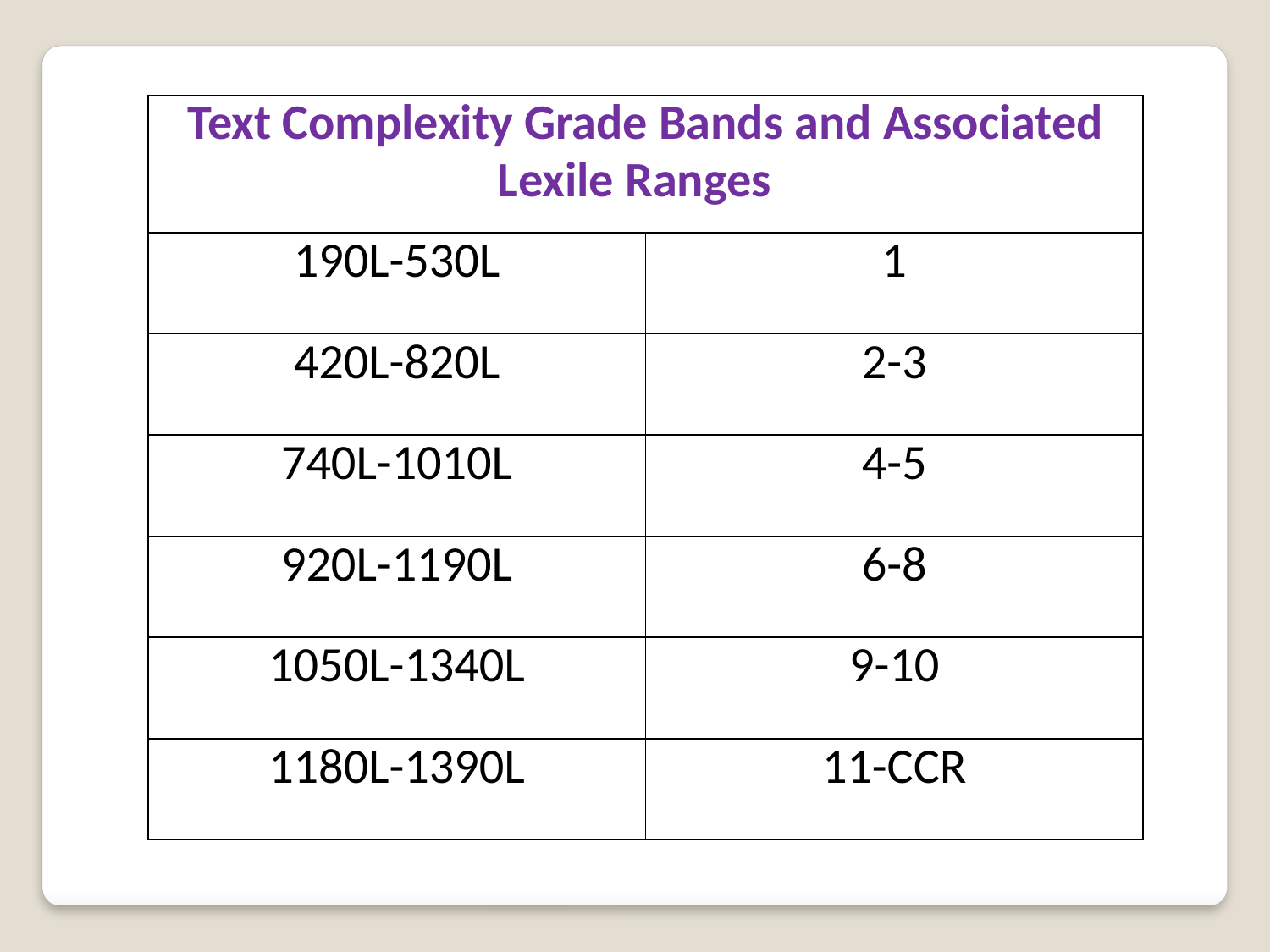

| Text Complexity Grade Bands and Associated Lexile Ranges |  |
| --- | --- |
| 190L-530L | 1 |
| 420L-820L | 2-3 |
| 740L-1010L | 4-5 |
| 920L-1190L | 6-8 |
| 1050L-1340L | 9-10 |
| 1180L-1390L | 11-CCR |